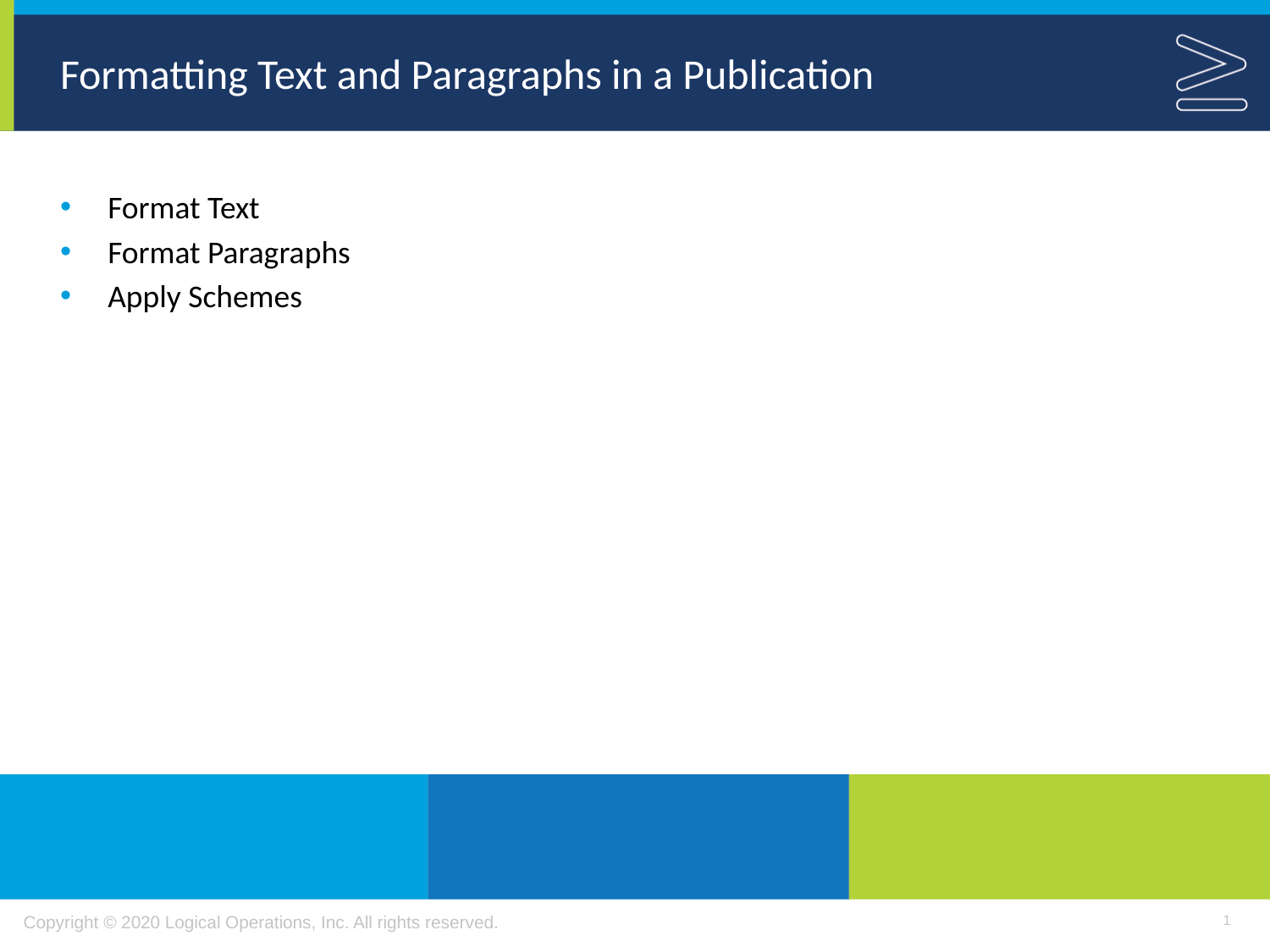

# Formatting Text and Paragraphs in a Publication
Format Text
Format Paragraphs
Apply Schemes
1